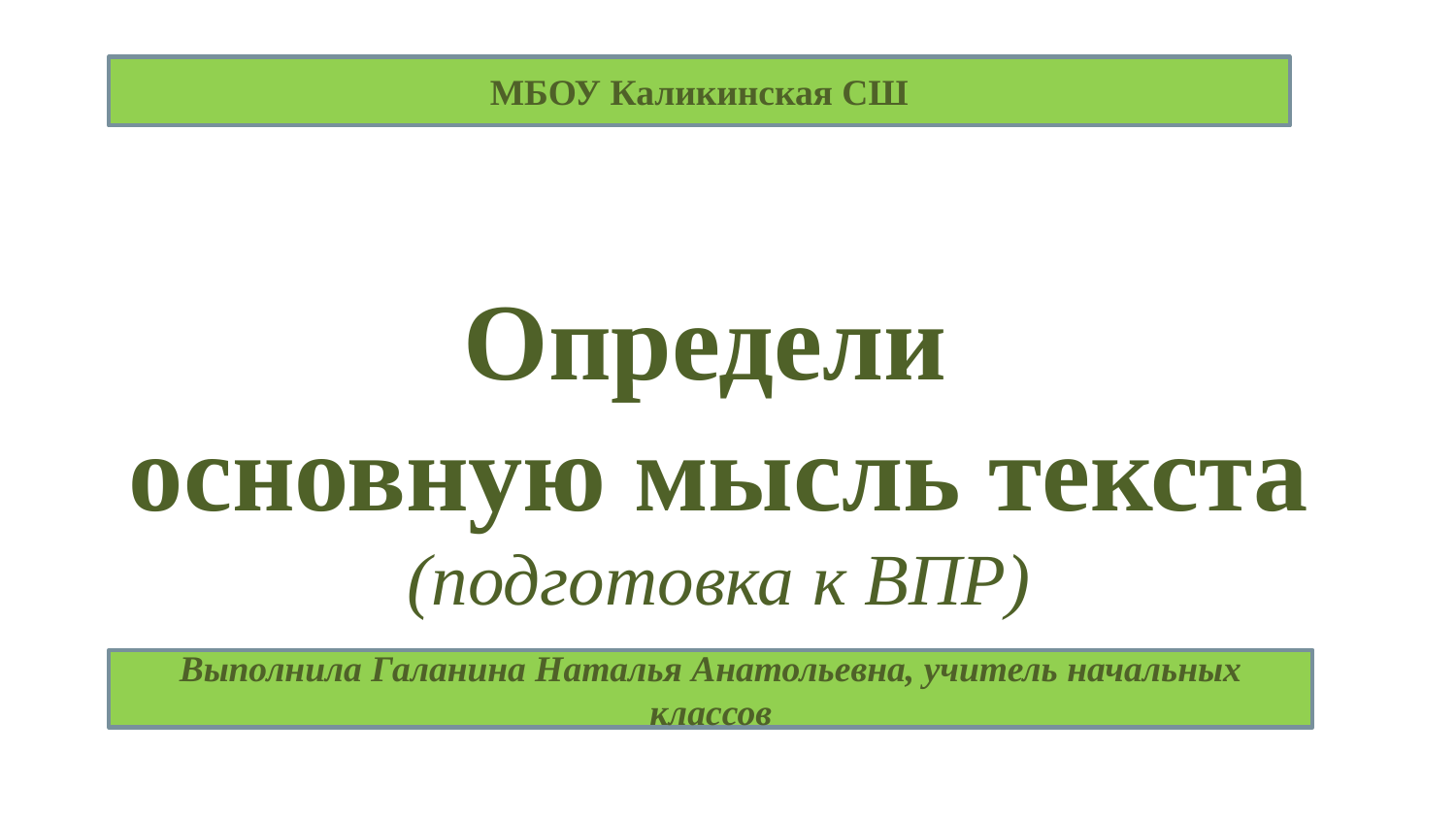

МБОУ Каликинская СШ
Определи
основную мысль текста
(подготовка к ВПР)
Выполнила Галанина Наталья Анатольевна, учитель начальных классов